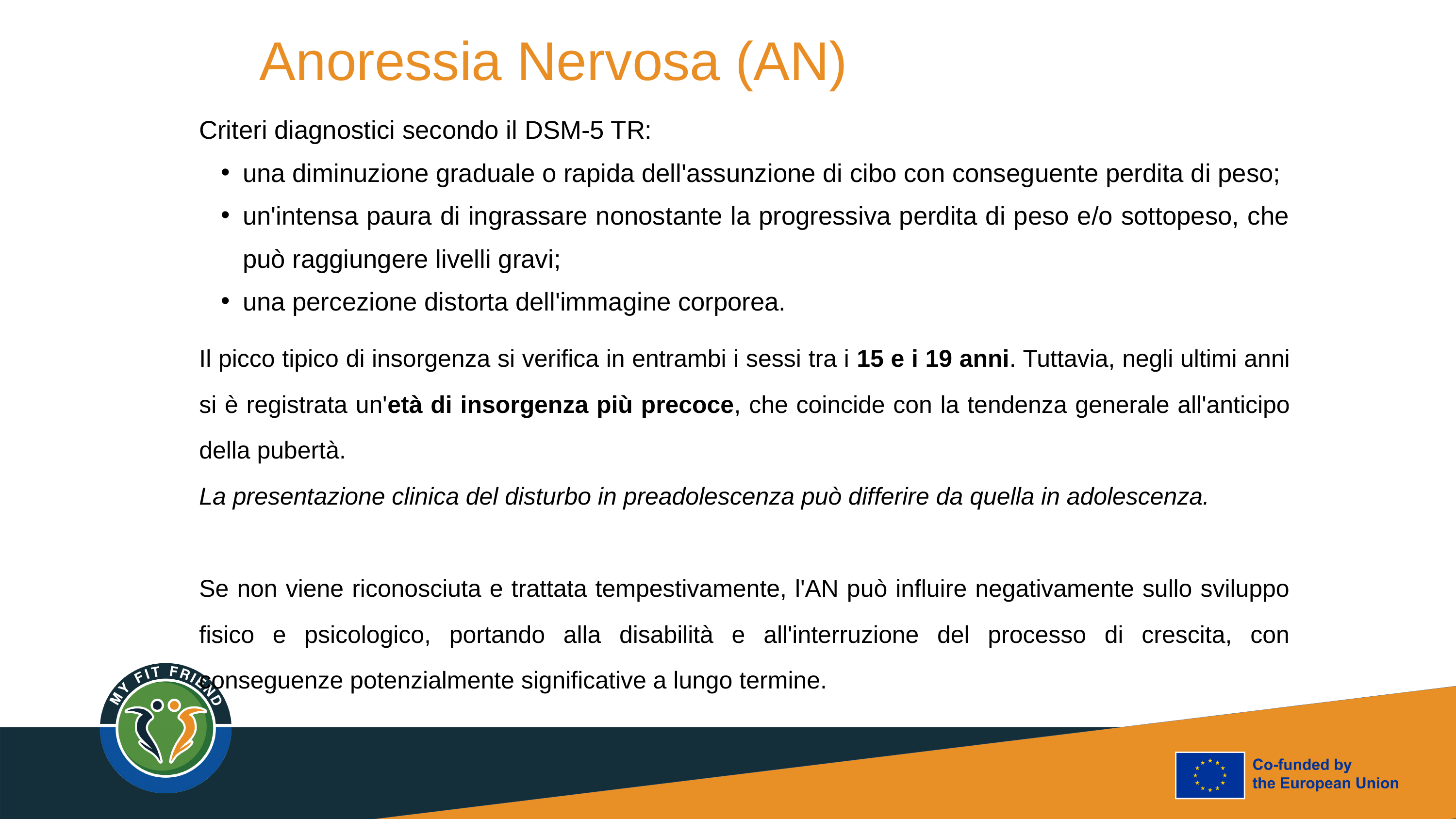

Anoressia Nervosa (AN)
Criteri diagnostici secondo il DSM-5 TR:
una diminuzione graduale o rapida dell'assunzione di cibo con conseguente perdita di peso;
un'intensa paura di ingrassare nonostante la progressiva perdita di peso e/o sottopeso, che può raggiungere livelli gravi;
una percezione distorta dell'immagine corporea.
Il picco tipico di insorgenza si verifica in entrambi i sessi tra i 15 e i 19 anni. Tuttavia, negli ultimi anni si è registrata un'età di insorgenza più precoce, che coincide con la tendenza generale all'anticipo della pubertà.
La presentazione clinica del disturbo in preadolescenza può differire da quella in adolescenza.

Se non viene riconosciuta e trattata tempestivamente, l'AN può influire negativamente sullo sviluppo fisico e psicologico, portando alla disabilità e all'interruzione del processo di crescita, con conseguenze potenzialmente significative a lungo termine.